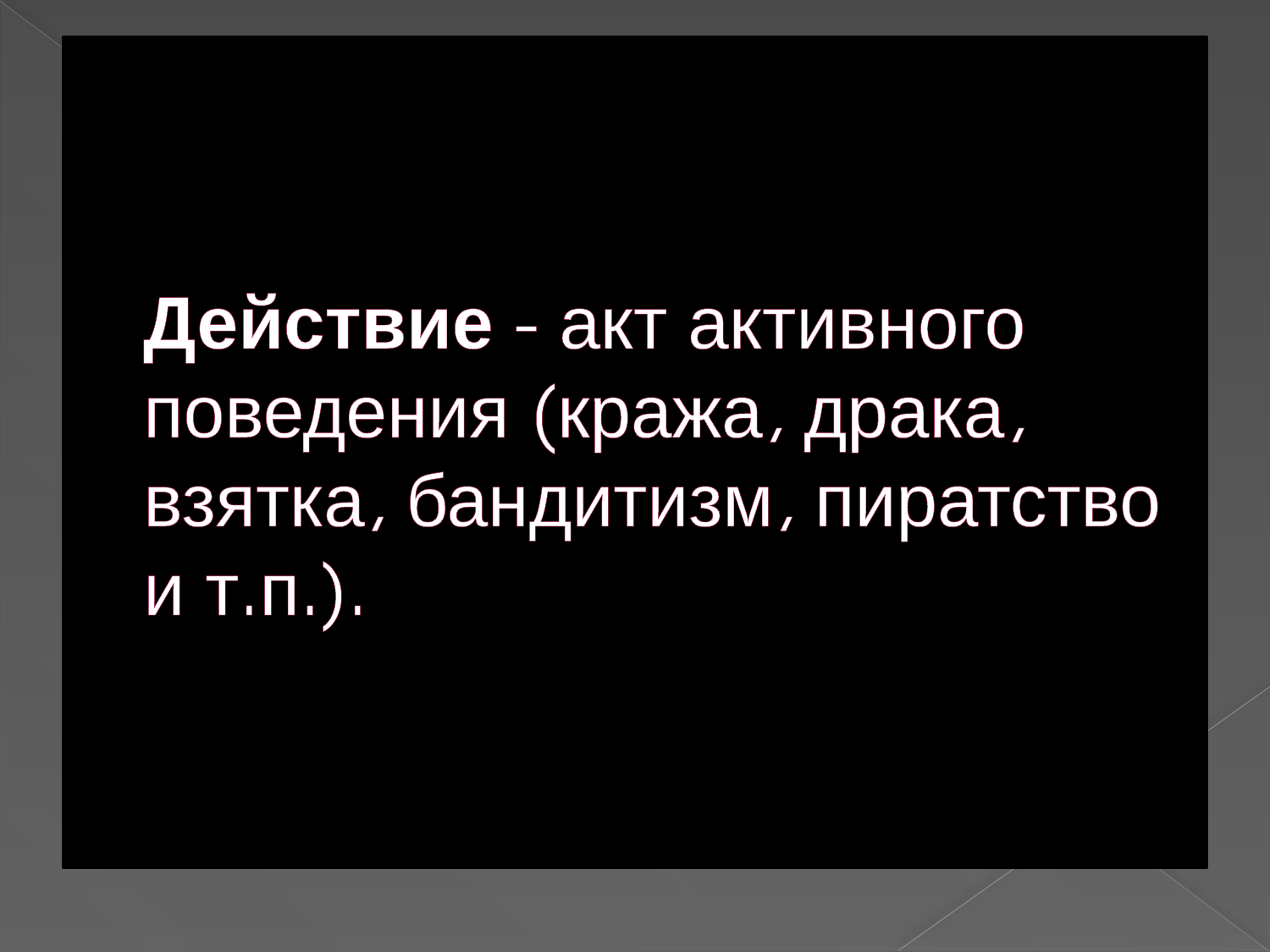

# Действие - акт активного поведения (кража, драка, взятка, бандитизм, пиратство и т.п.).